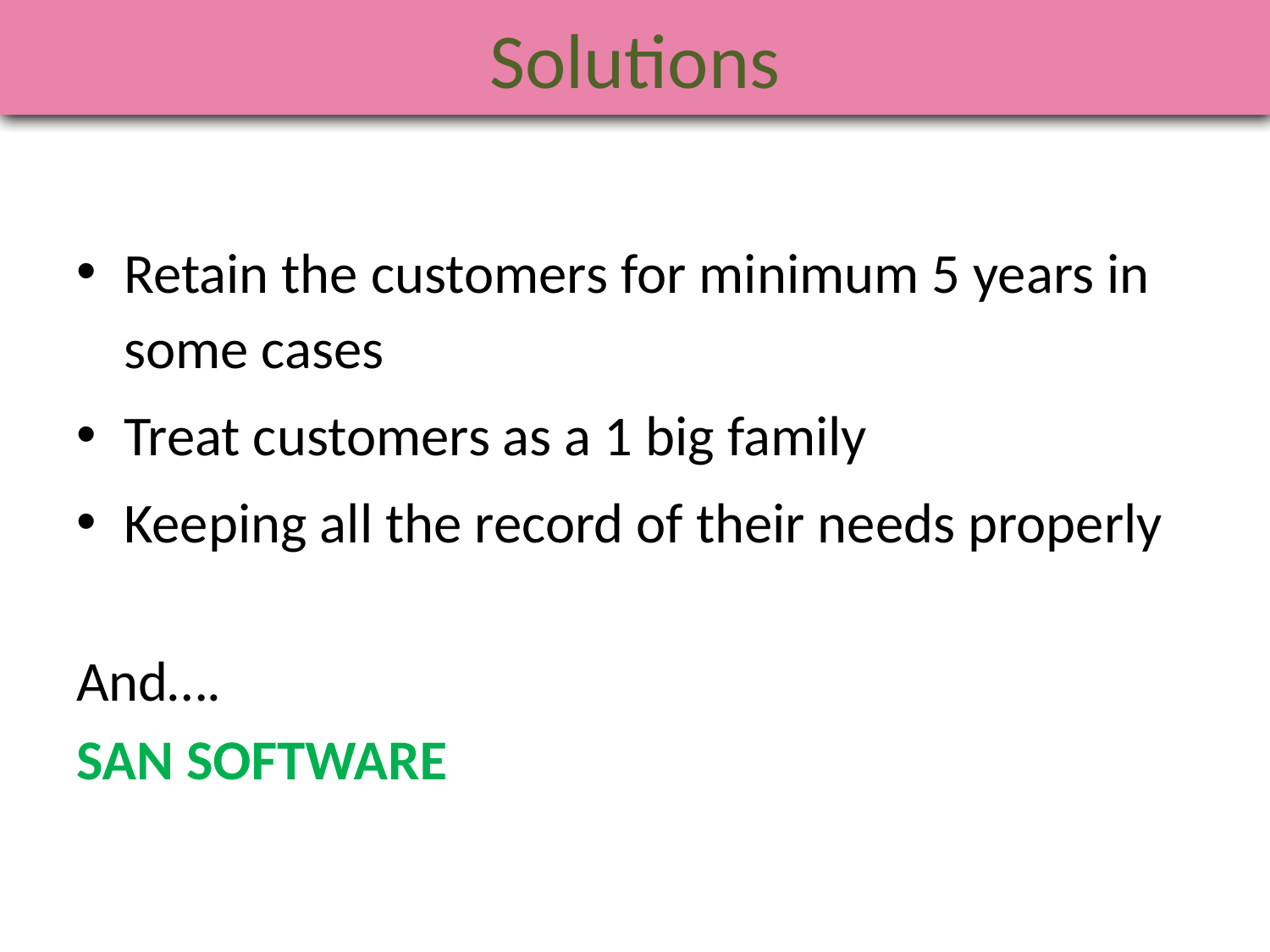

# Solutions
Retain the customers for minimum 5 years in some cases
Treat customers as a 1 big family
Keeping all the record of their needs properly

And….
SAN SOFTWARE